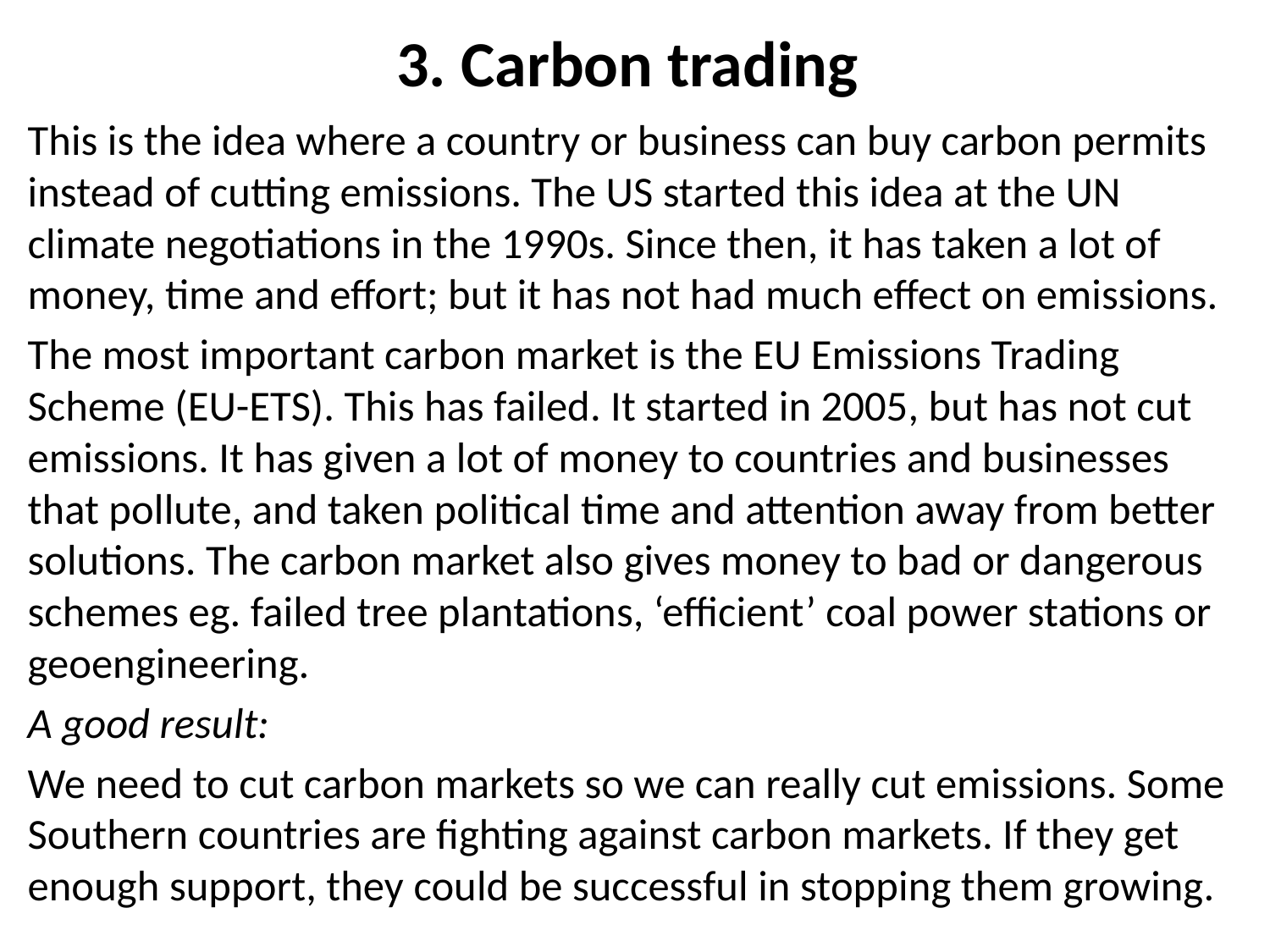

# 3. Carbon trading
This is the idea where a country or business can buy carbon permits instead of cutting emissions. The US started this idea at the UN climate negotiations in the 1990s. Since then, it has taken a lot of money, time and effort; but it has not had much effect on emissions.
The most important carbon market is the EU Emissions Trading Scheme (EU-ETS). This has failed. It started in 2005, but has not cut emissions. It has given a lot of money to countries and businesses that pollute, and taken political time and attention away from better solutions. The carbon market also gives money to bad or dangerous schemes eg. failed tree plantations, ‘efficient’ coal power stations or geoengineering.
A good result:
We need to cut carbon markets so we can really cut emissions. Some Southern countries are fighting against carbon markets. If they get enough support, they could be successful in stopping them growing.